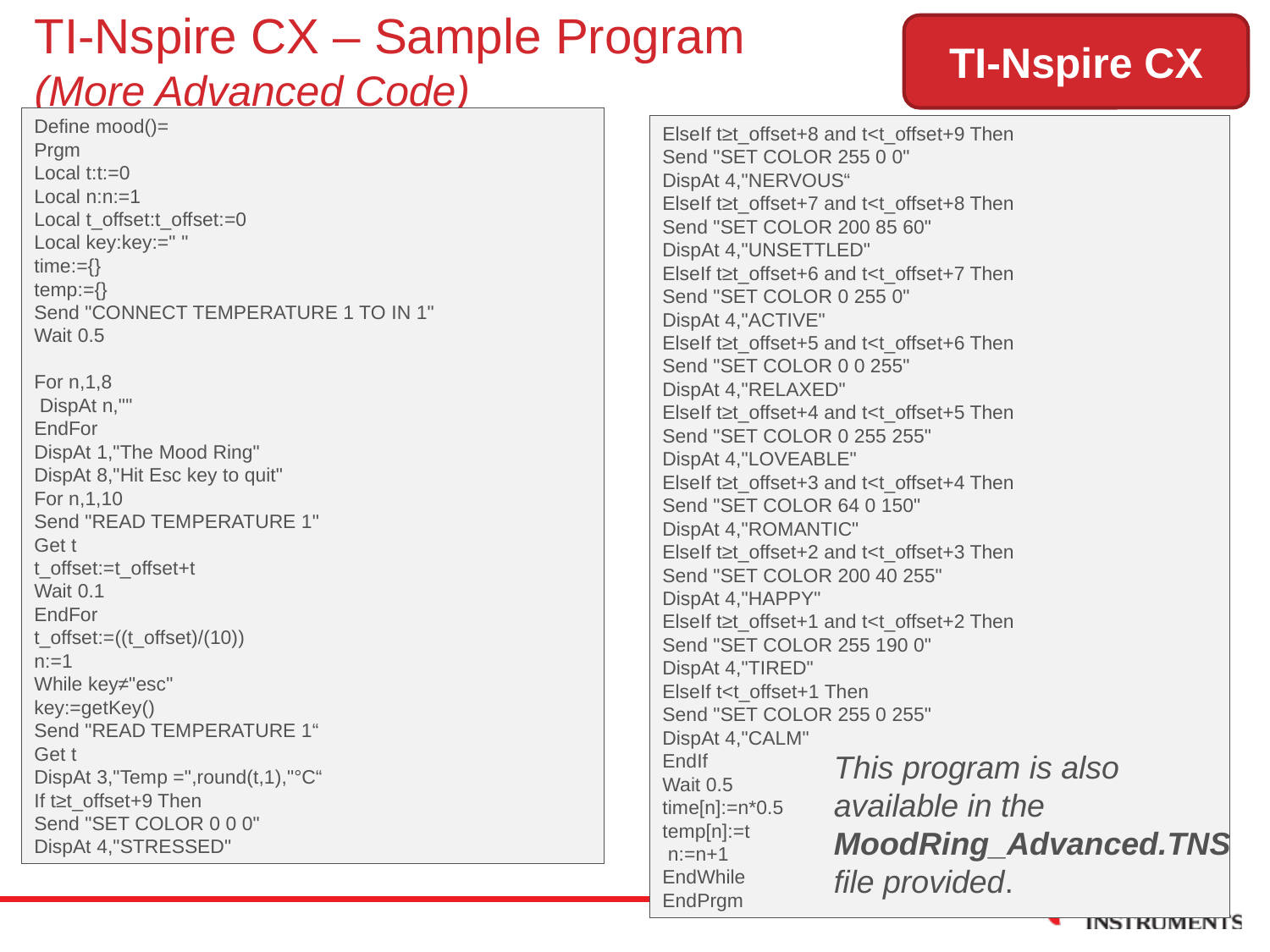

# TI-Nspire CX – Sample Program (More Advanced Code)
TI-Nspire CX
Define mood()=
Prgm
Local t:t:=0
Local n:n:=1
Local t_offset:t_offset:=0
Local key:key:=" "
time:={}
temp:={}
Send "CONNECT TEMPERATURE 1 TO IN 1"
Wait 0.5

For n,1,8
 DispAt n,""
EndFor
DispAt 1,"The Mood Ring"
DispAt 8,"Hit Esc key to quit"
For n,1,10
Send "READ TEMPERATURE 1"
Get t
t_offset:=t_offset+t
Wait 0.1
EndFor
t_offset:=((t_offset)/(10))
n:=1
While key≠"esc"
key:=getKey()
Send "READ TEMPERATURE 1“
Get t
DispAt 3,"Temp =",round(t,1),"°C“
If t≥t_offset+9 Then
Send "SET COLOR 0 0 0"
DispAt 4,"STRESSED"
ElseIf t≥t_offset+8 and t<t_offset+9 Then
Send "SET COLOR 255 0 0"
DispAt 4,"NERVOUS“
ElseIf t≥t_offset+7 and t<t_offset+8 Then
Send "SET COLOR 200 85 60"
DispAt 4,"UNSETTLED"
ElseIf t≥t_offset+6 and t<t_offset+7 Then
Send "SET COLOR 0 255 0"
DispAt 4,"ACTIVE"
ElseIf t≥t_offset+5 and t<t_offset+6 Then
Send "SET COLOR 0 0 255"
DispAt 4,"RELAXED"
ElseIf t≥t_offset+4 and t<t_offset+5 Then
Send "SET COLOR 0 255 255"
DispAt 4,"LOVEABLE"
ElseIf t≥t_offset+3 and t<t_offset+4 Then
Send "SET COLOR 64 0 150"
DispAt 4,"ROMANTIC"
ElseIf t≥t_offset+2 and t<t_offset+3 Then
Send "SET COLOR 200 40 255"
DispAt 4,"HAPPY"
ElseIf t≥t_offset+1 and t<t_offset+2 Then
Send "SET COLOR 255 190 0"
DispAt 4,"TIRED"
ElseIf t<t_offset+1 Then
Send "SET COLOR 255 0 255"
DispAt 4,"CALM"
EndIf
Wait 0.5
time[n]:=n*0.5
temp[n]:=t
 n:=n+1
EndWhile
EndPrgm
This program is also available in the MoodRing_Advanced.TNS file provided.